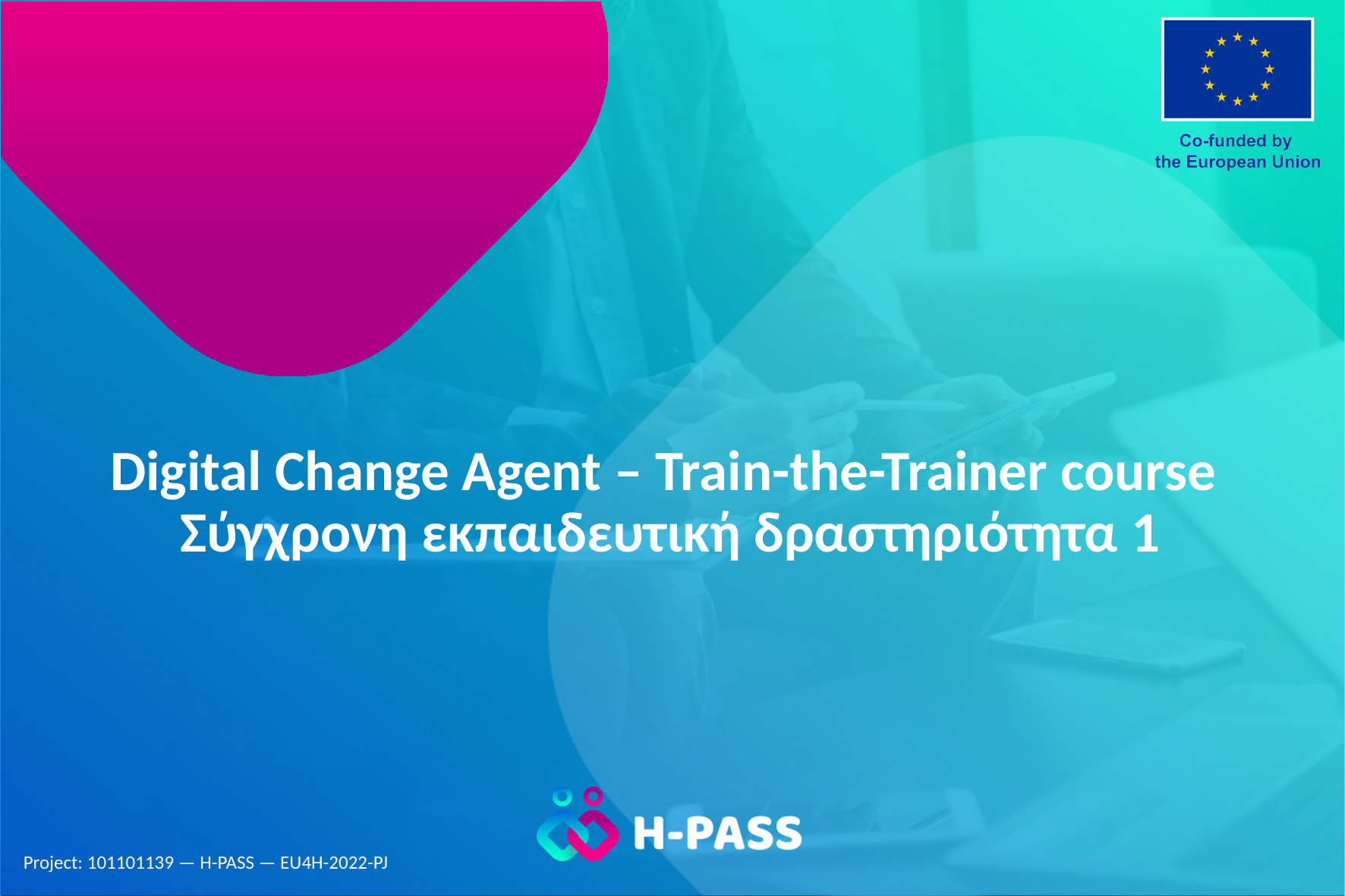

# Digital Change Agent – Train-the-Trainer course Σύγχρονη εκπαιδευτική δραστηριότητα 1
Project: 101101139 — H-PASS — EU4H-2022-PJ